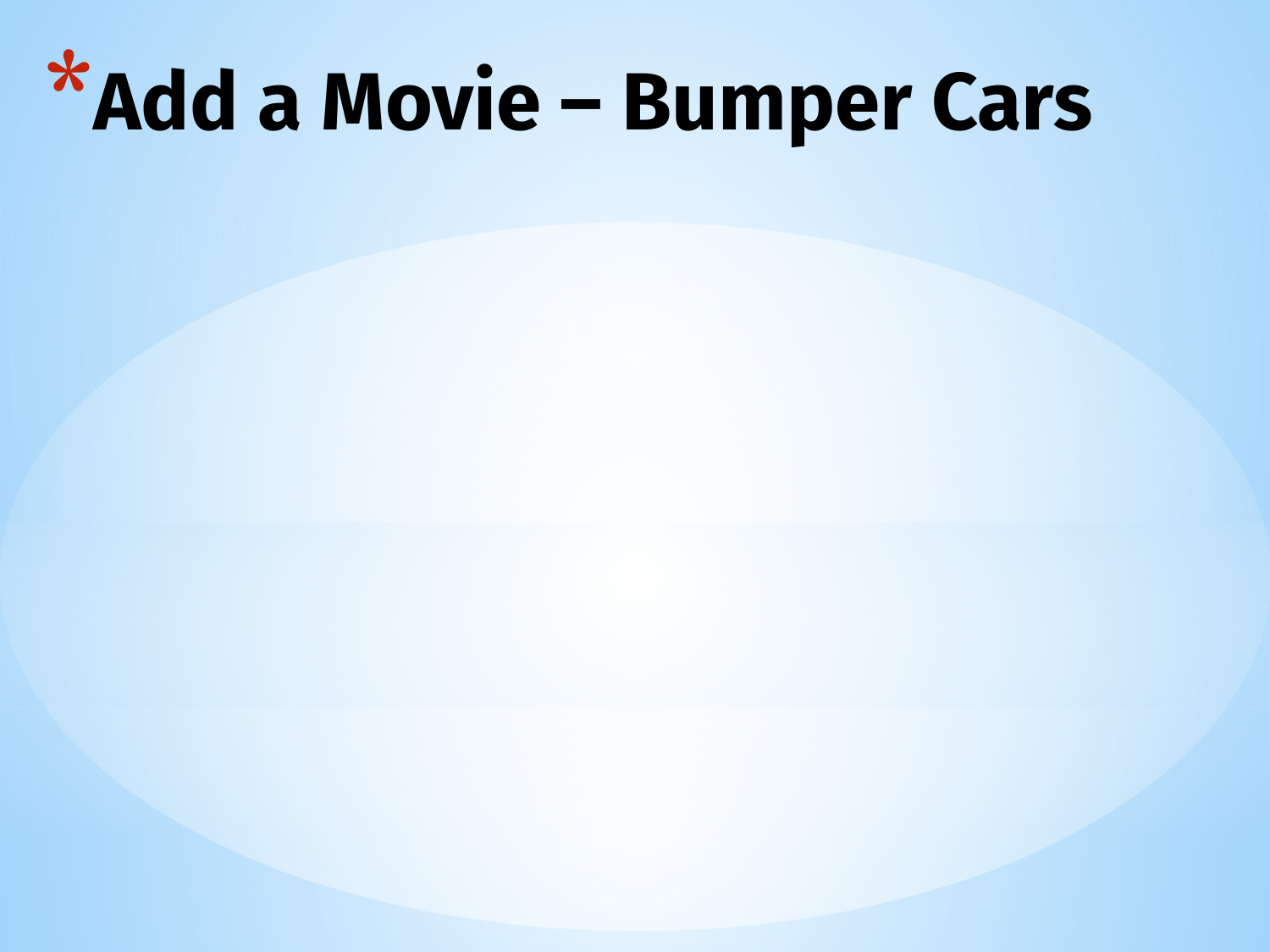

# Add a Movie – Bumper Cars